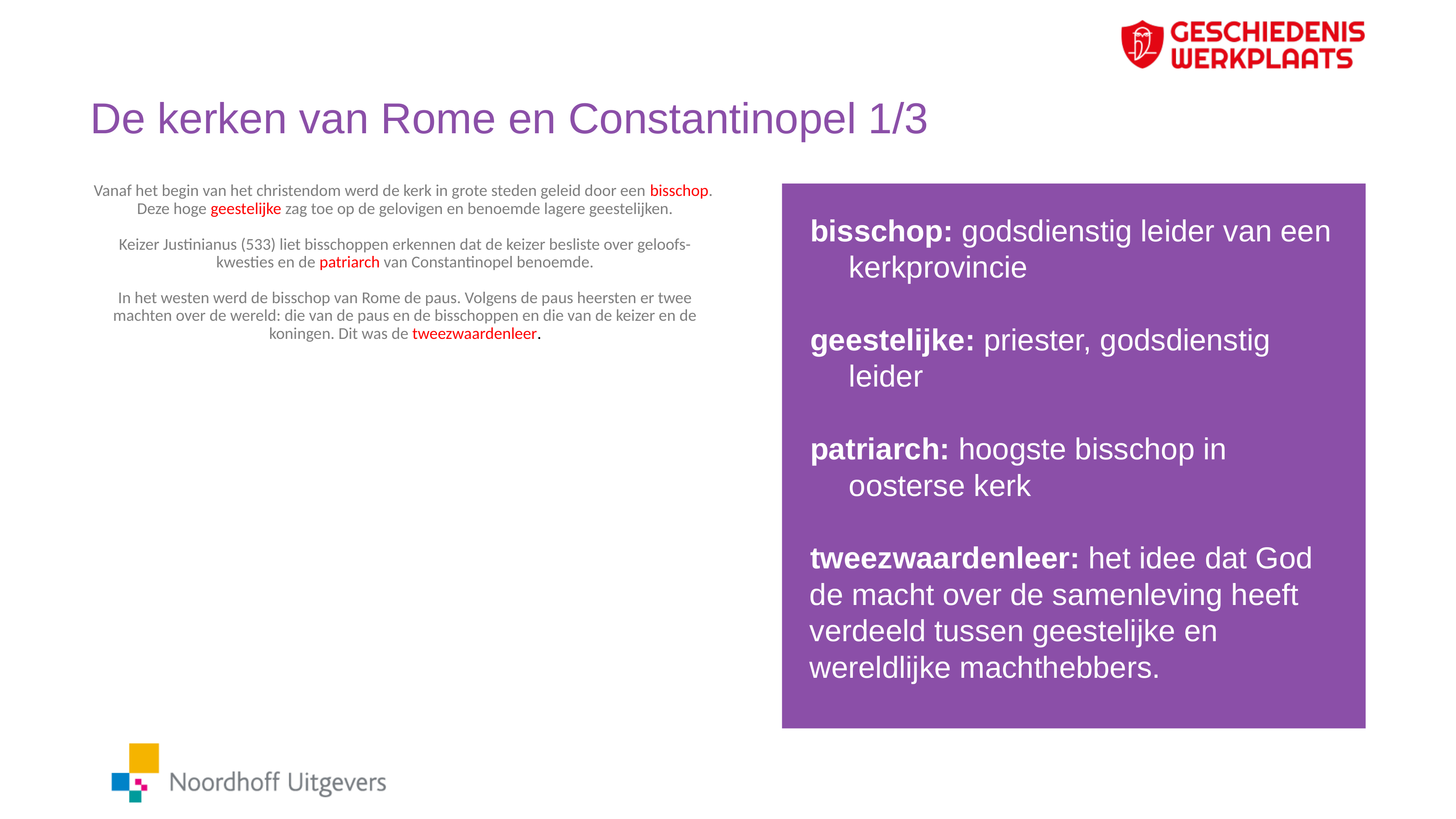

# De kerken van Rome en Constantinopel 1/3
Vanaf het begin van het christendom werd de kerk in grote steden geleid door een bisschop.
Deze hoge geestelijke zag toe op de gelovigen en benoemde lagere geestelijken.

Keizer Justinianus (533) liet bisschoppen erkennen dat de keizer besliste over geloofs-kwesties en de patriarch van Constantinopel benoemde.

In het westen werd de bisschop van Rome de paus. Volgens de paus heersten er twee machten over de wereld: die van de paus en de bisschoppen en die van de keizer en de koningen. Dit was de tweezwaardenleer.
bisschop: godsdienstig leider van een
kerkprovincie

geestelijke: priester, godsdienstig
leider

patriarch: hoogste bisschop in
oosterse kerk

tweezwaardenleer: het idee dat God de macht over de samenleving heeft verdeeld tussen geestelijke en wereldlijke machthebbers.

bisdom: kerkprovincie

wereldlijk: niet-godsdienstig